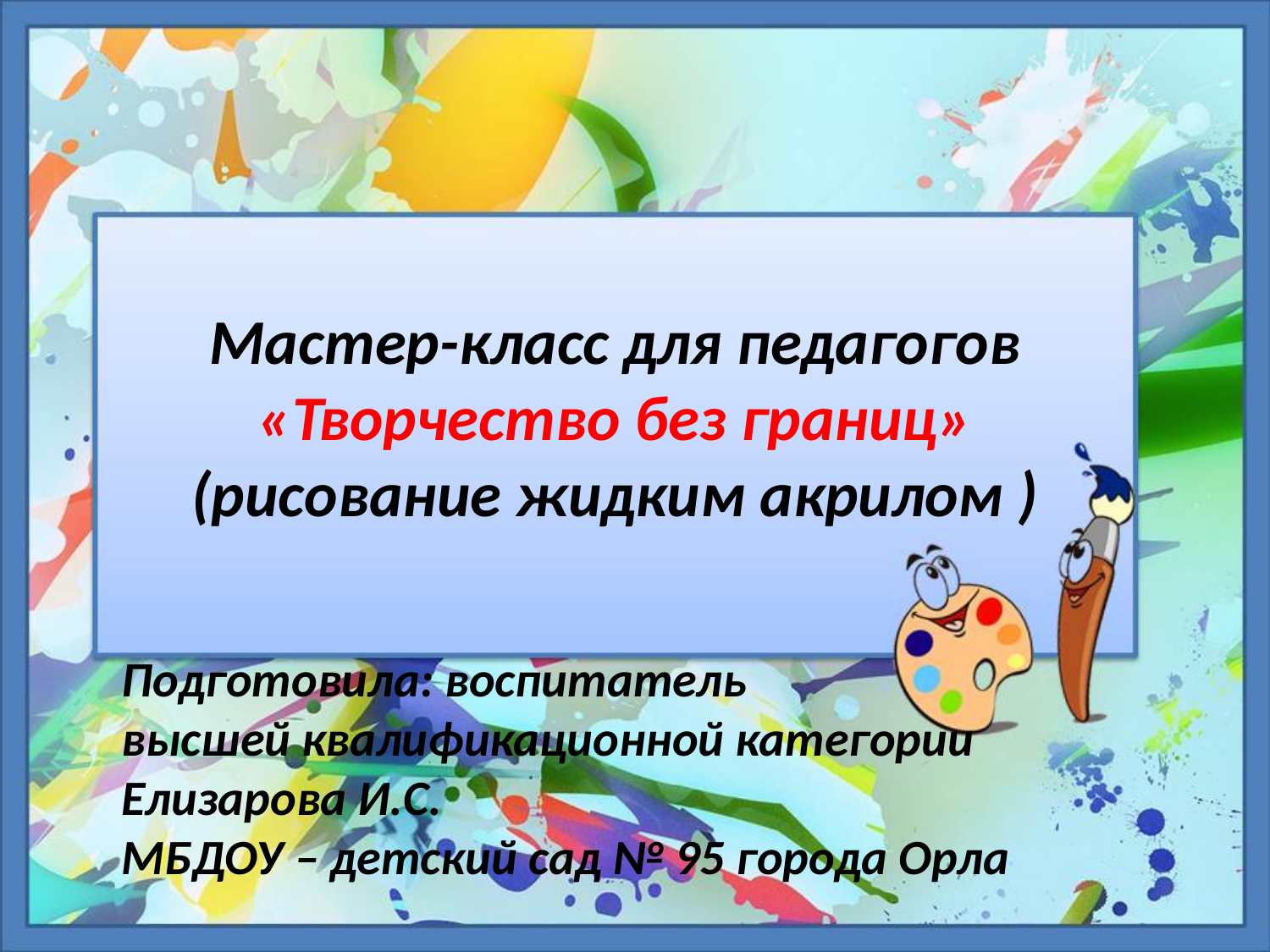

Мастер-класс для педагогов
«Творчество без границ»
(рисование жидким акрилом )

Подготовила: воспитатель
высшей квалификационной категории
Елизарова И.С.
МБДОУ – детский сад № 95 города Орла